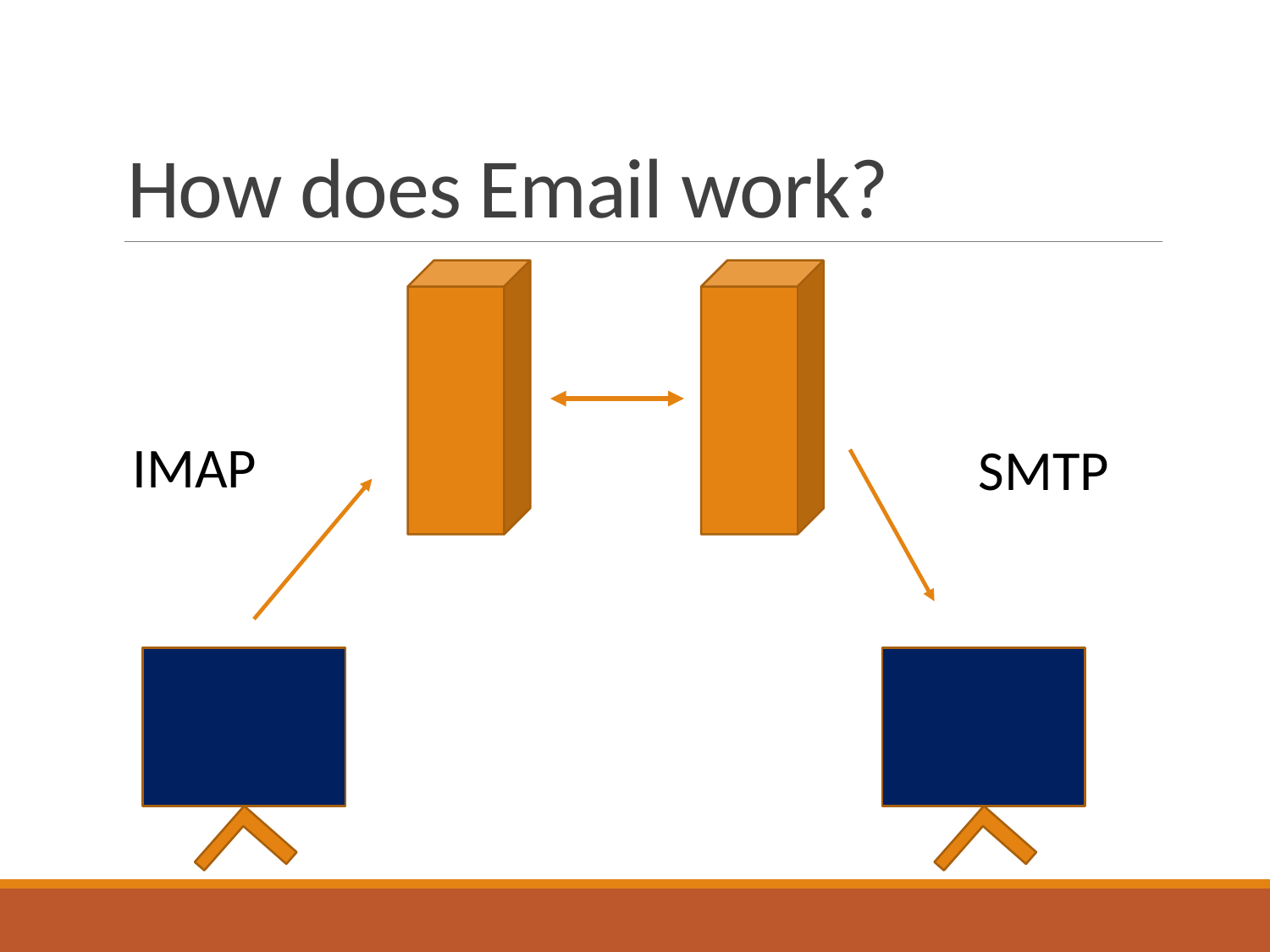

# How does Email work?

IMAP
SMTP